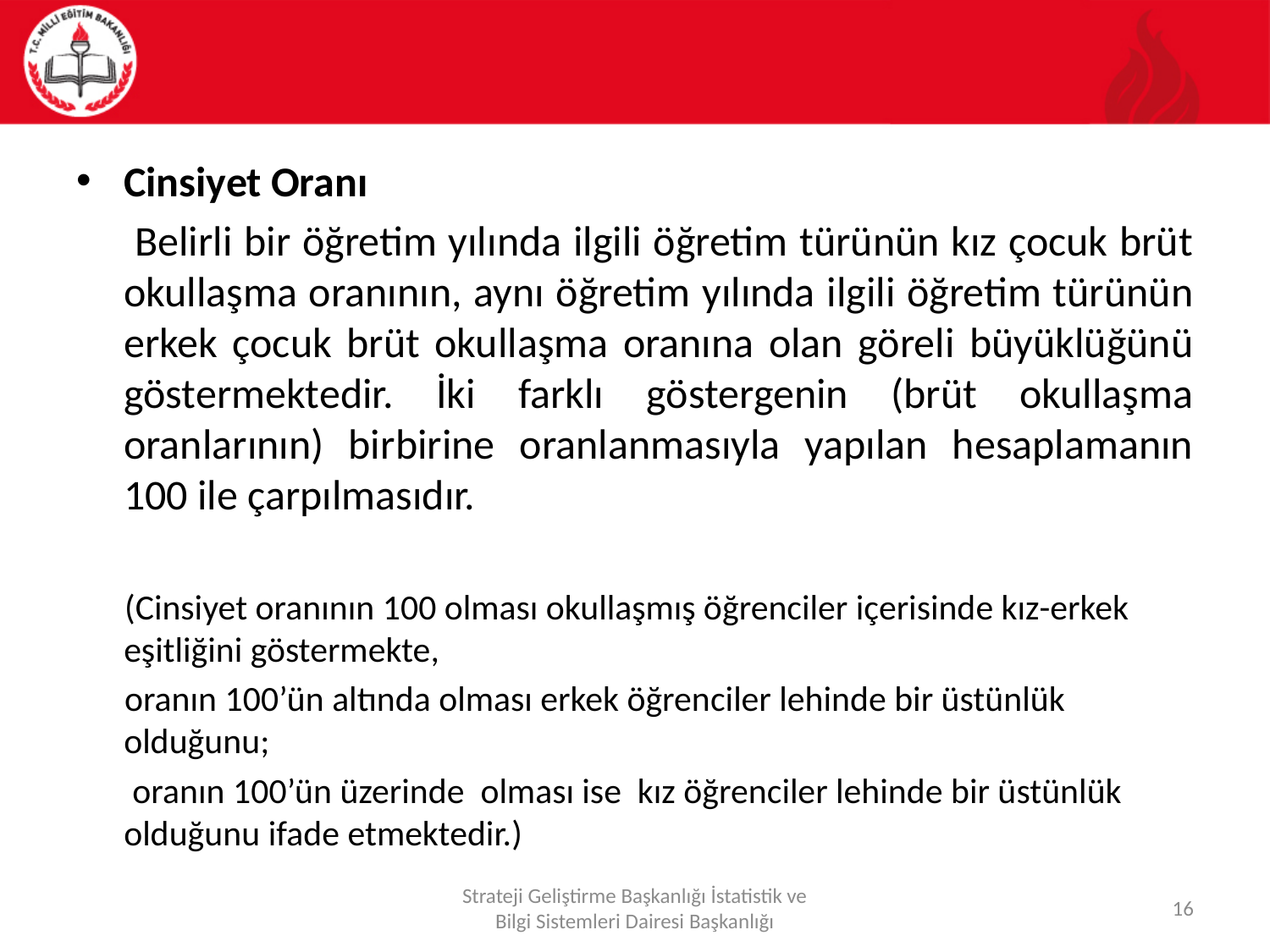

Cinsiyet Oranı
     Belirli bir öğretim yılında ilgili öğretim türünün kız çocuk brüt okullaşma oranının, aynı öğretim yılında ilgili öğretim türünün erkek çocuk brüt okullaşma oranına olan göreli büyüklüğünü göstermektedir. İki farklı göstergenin (brüt okullaşma oranlarının) birbirine oranlanmasıyla yapılan hesaplamanın 100 ile çarpılmasıdır.

      (Cinsiyet oranının 100 olması okullaşmış öğrenciler içerisinde kız-erkek eşitliğini göstermekte,
      oranın 100’ün altında olması erkek öğrenciler lehinde bir üstünlük olduğunu;
       oranın 100’ün üzerinde  olması ise  kız öğrenciler lehinde bir üstünlük olduğunu ifade etmektedir.)
Strateji Geliştirme Başkanlığı İstatistik ve Bilgi Sistemleri Dairesi Başkanlığı
16